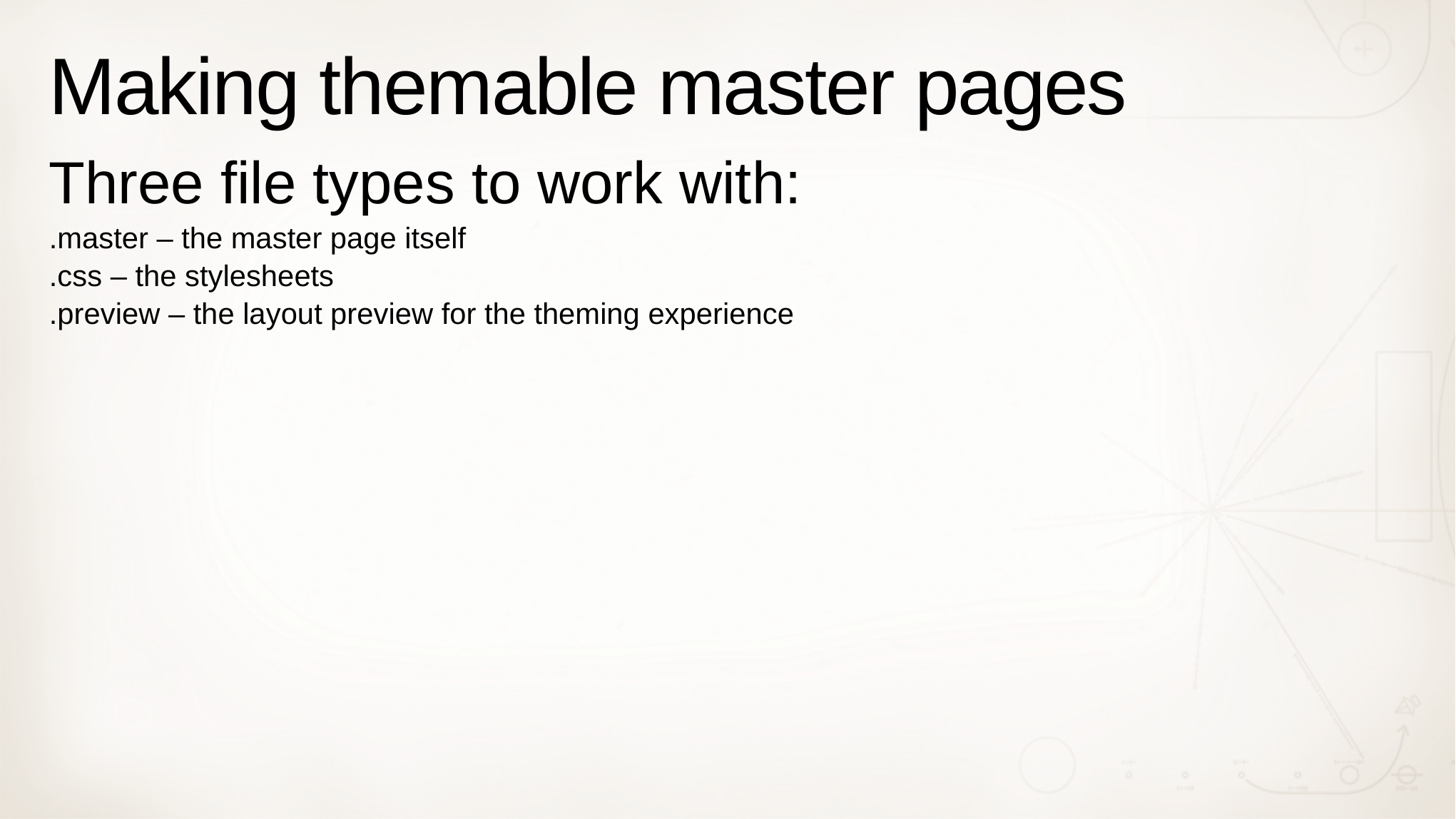

# Making themable master pages
Three file types to work with:
.master – the master page itself
.css – the stylesheets
.preview – the layout preview for the theming experience